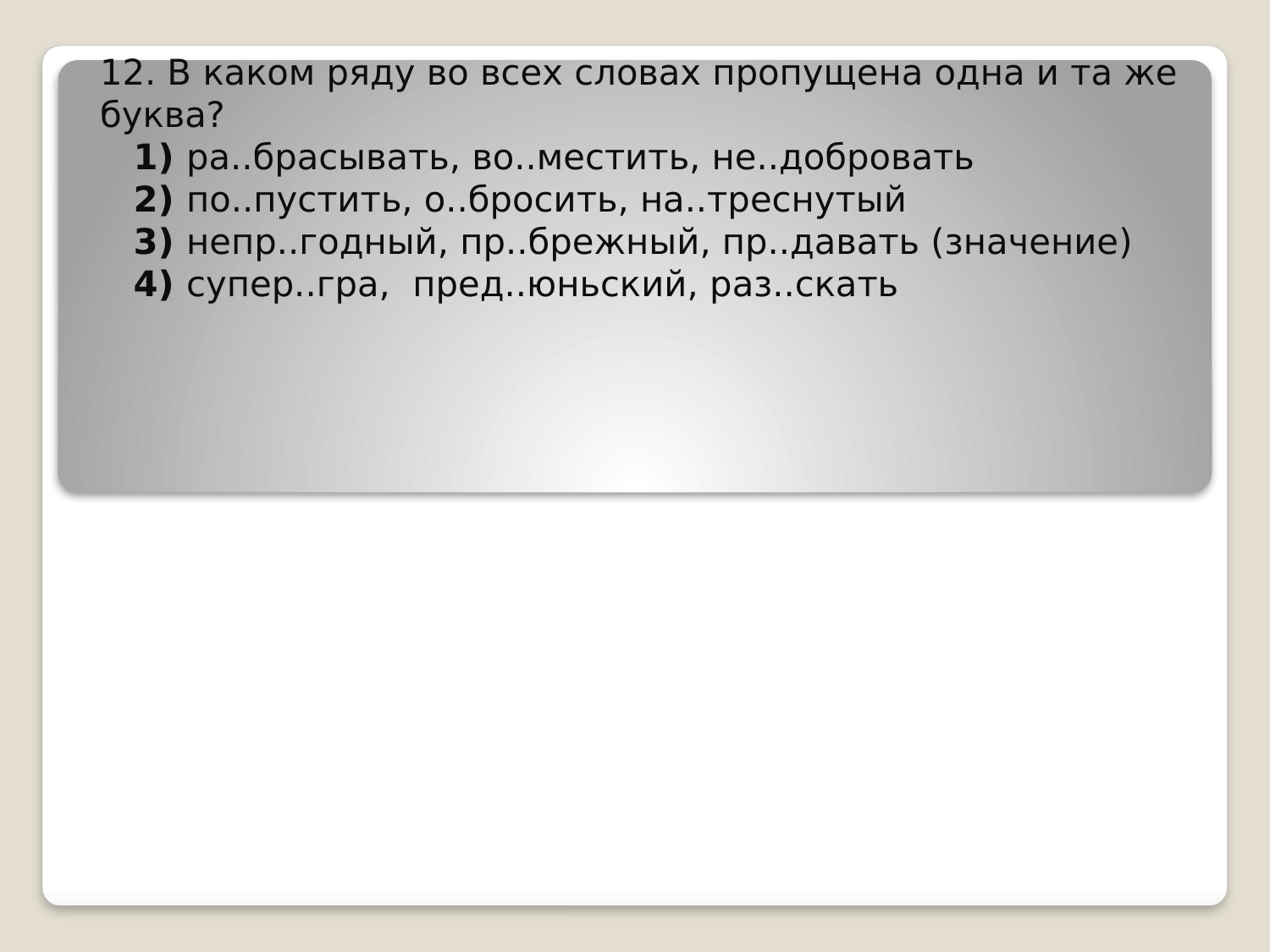

12. В каком ряду во всех словах пропущена одна и та же буква?
   1) ра..брасывать, во..местить, не..добровать
   2) по..пустить, о..бросить, на..треснутый
   3) непр..годный, пр..брежный, пр..давать (значение)
   4) супер..гра,  пред..юньский, раз..скать